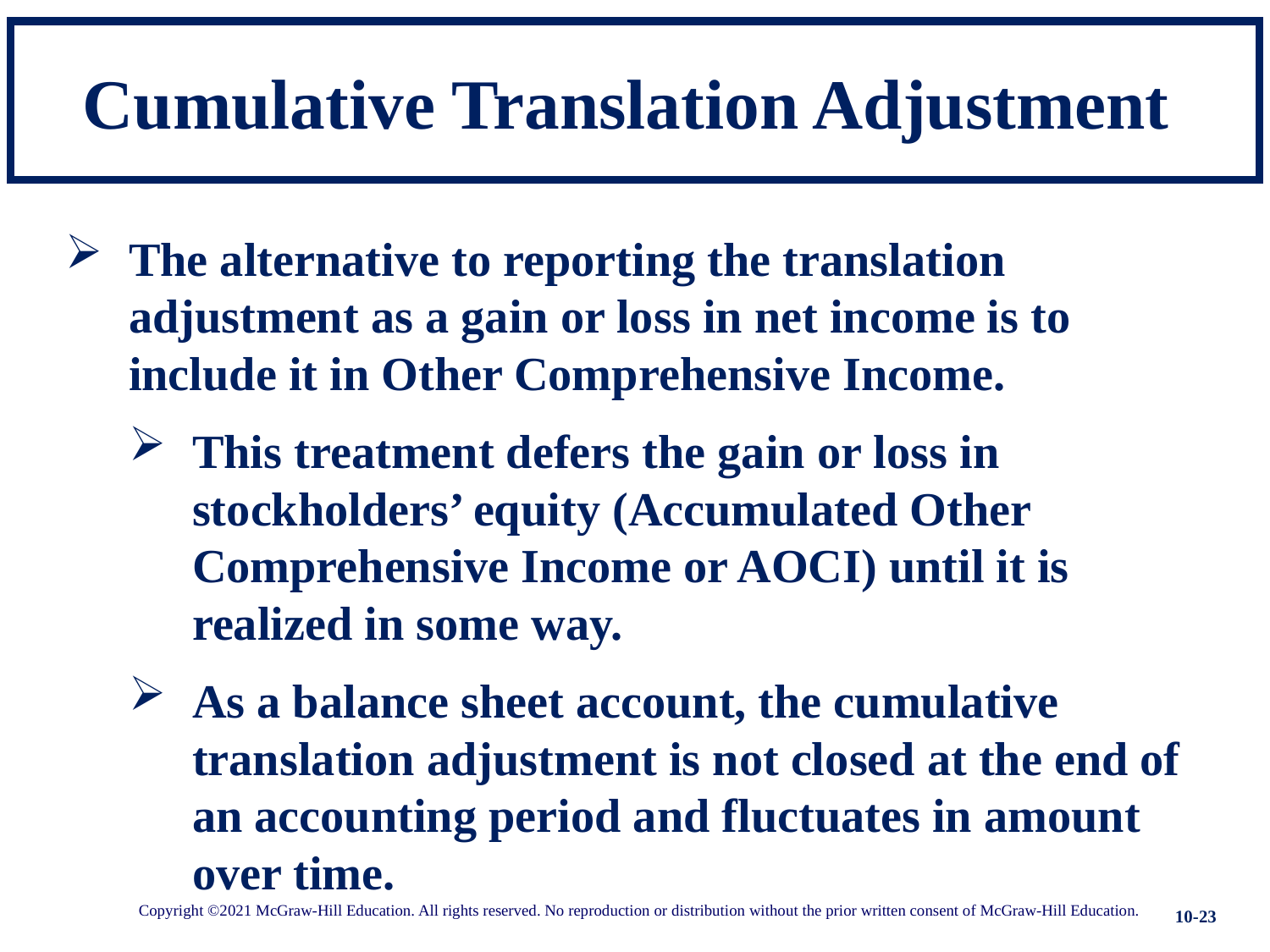

# Cumulative Translation Adjustment
The alternative to reporting the translation adjustment as a gain or loss in net income is to include it in Other Comprehensive Income.
This treatment defers the gain or loss in stockholders’ equity (Accumulated Other Comprehensive Income or AOCI) until it is realized in some way.
As a balance sheet account, the cumulative translation adjustment is not closed at the end of an accounting period and fluctuates in amount over time.
10-23
Copyright ©2021 McGraw-Hill Education. All rights reserved. No reproduction or distribution without the prior written consent of McGraw-Hill Education.